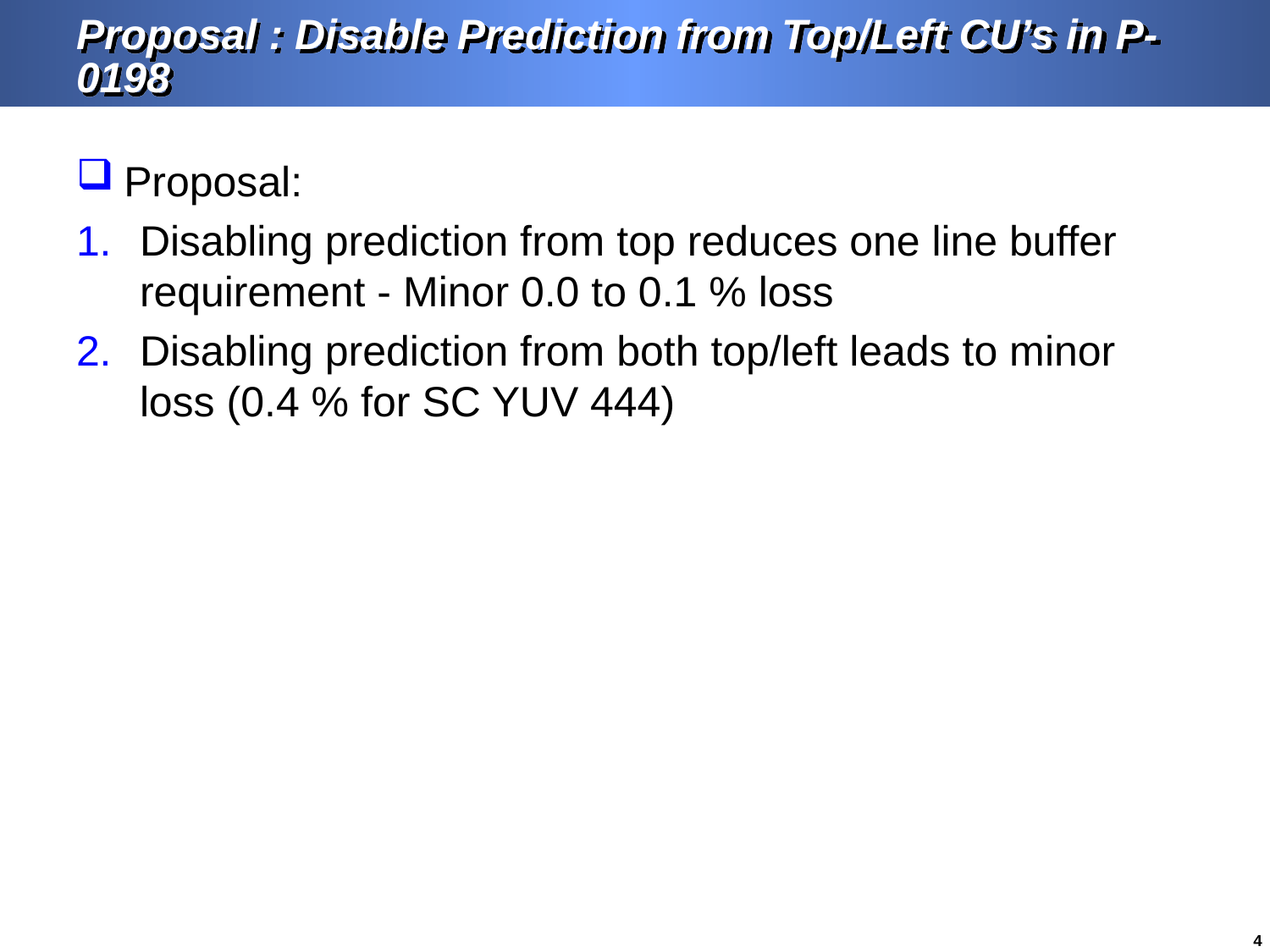

# Proposal : Disable Prediction from Top/Left CU’s in P-0198
Proposal:
Disabling prediction from top reduces one line buffer requirement - Minor 0.0 to 0.1 % loss
Disabling prediction from both top/left leads to minor loss (0.4 % for SC YUV 444)
4